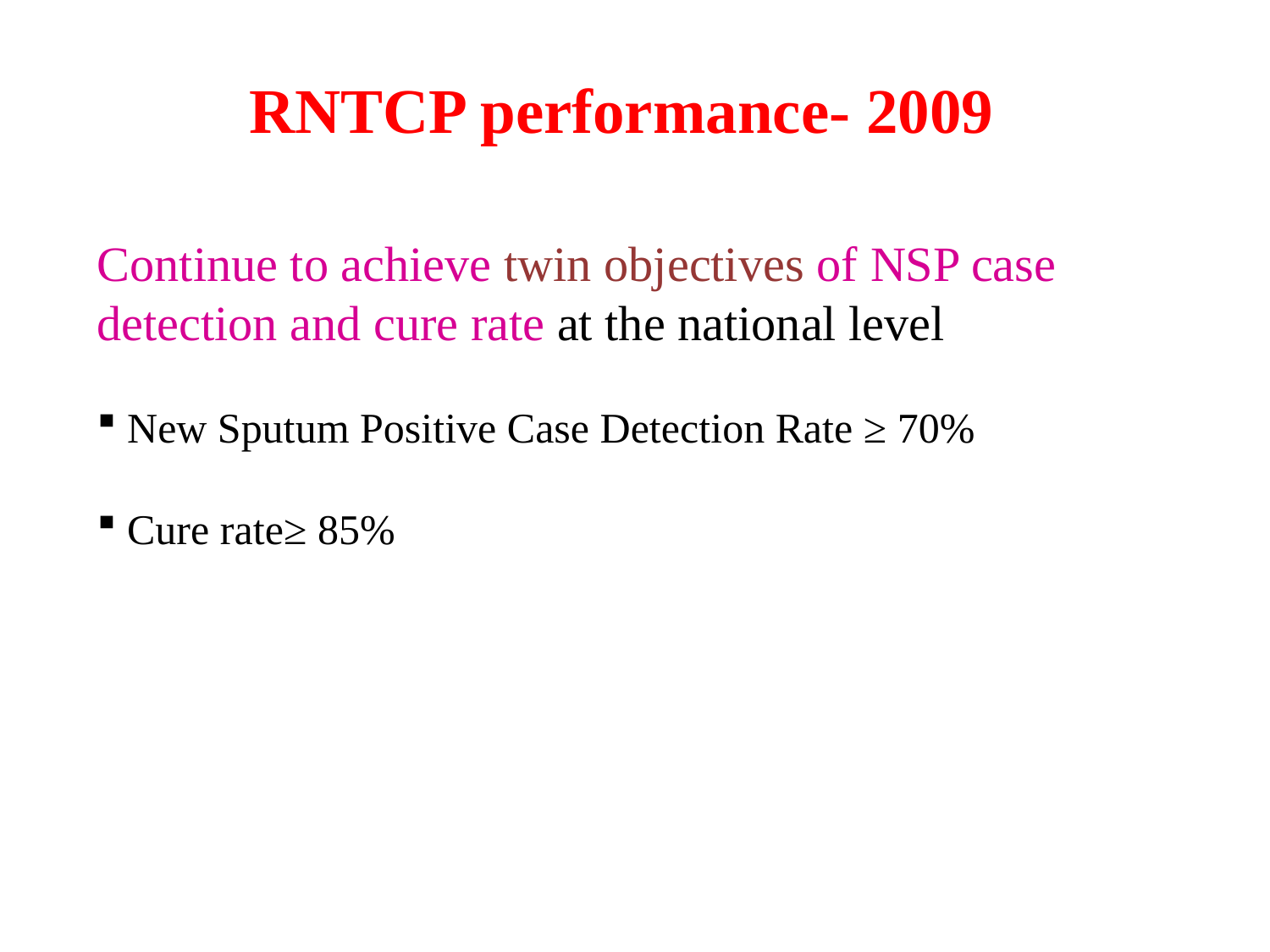

RNTCP performance- 2009

Continue to achieve twin objectives of NSP case detection and cure rate at the national level

 New Sputum Positive Case Detection Rate ≥ 70%

 Cure rate≥ 85%